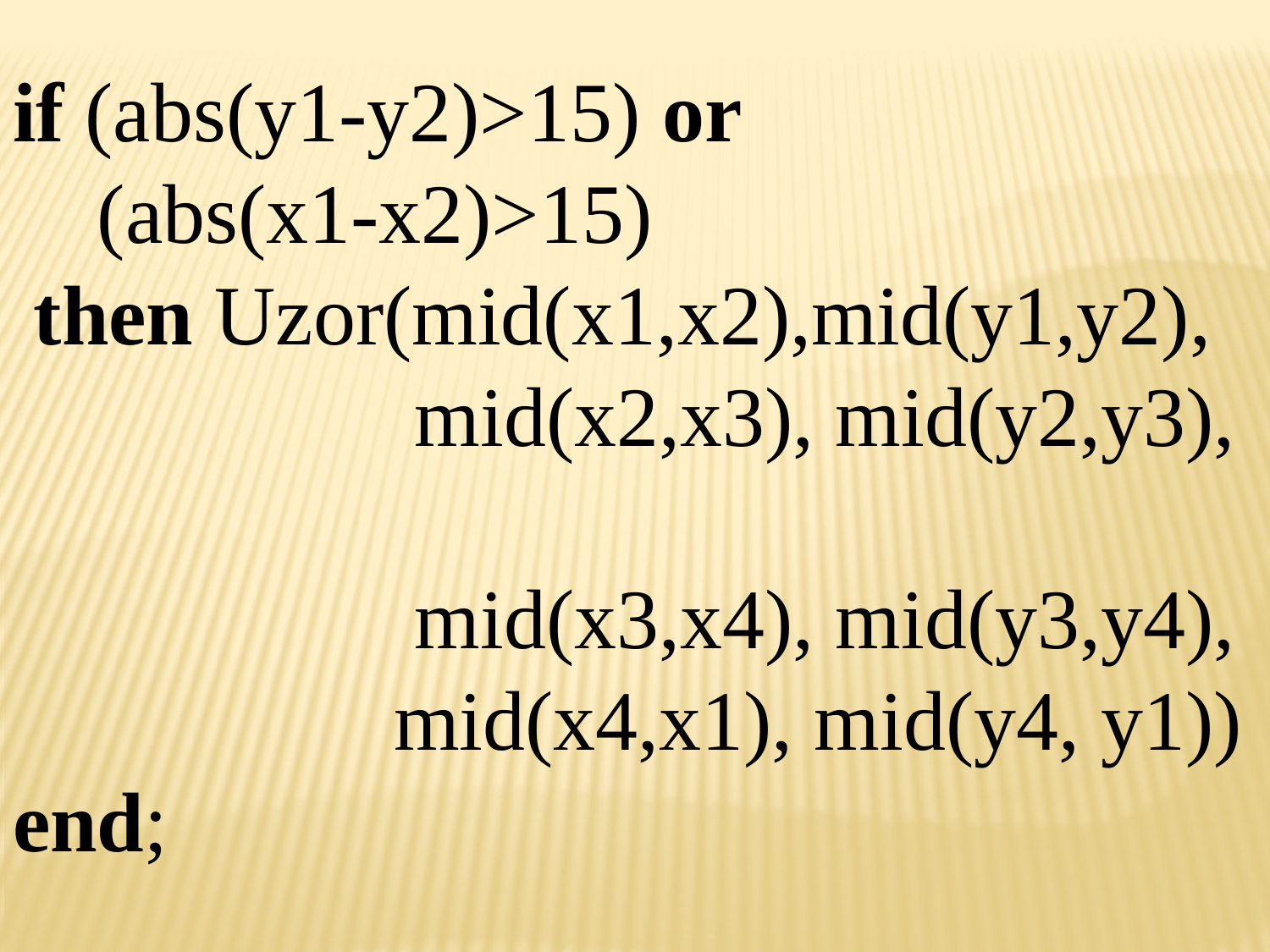

if (abs(y1-y2)>15) or
    (abs(x1-x2)>15)
 then Uzor(mid(x1,x2),mid(y1,y2),
                   mid(x2,x3), mid(y2,y3),
                   mid(x3,x4), mid(y3,y4),
                  mid(x4,x1), mid(y4, y1))
end;